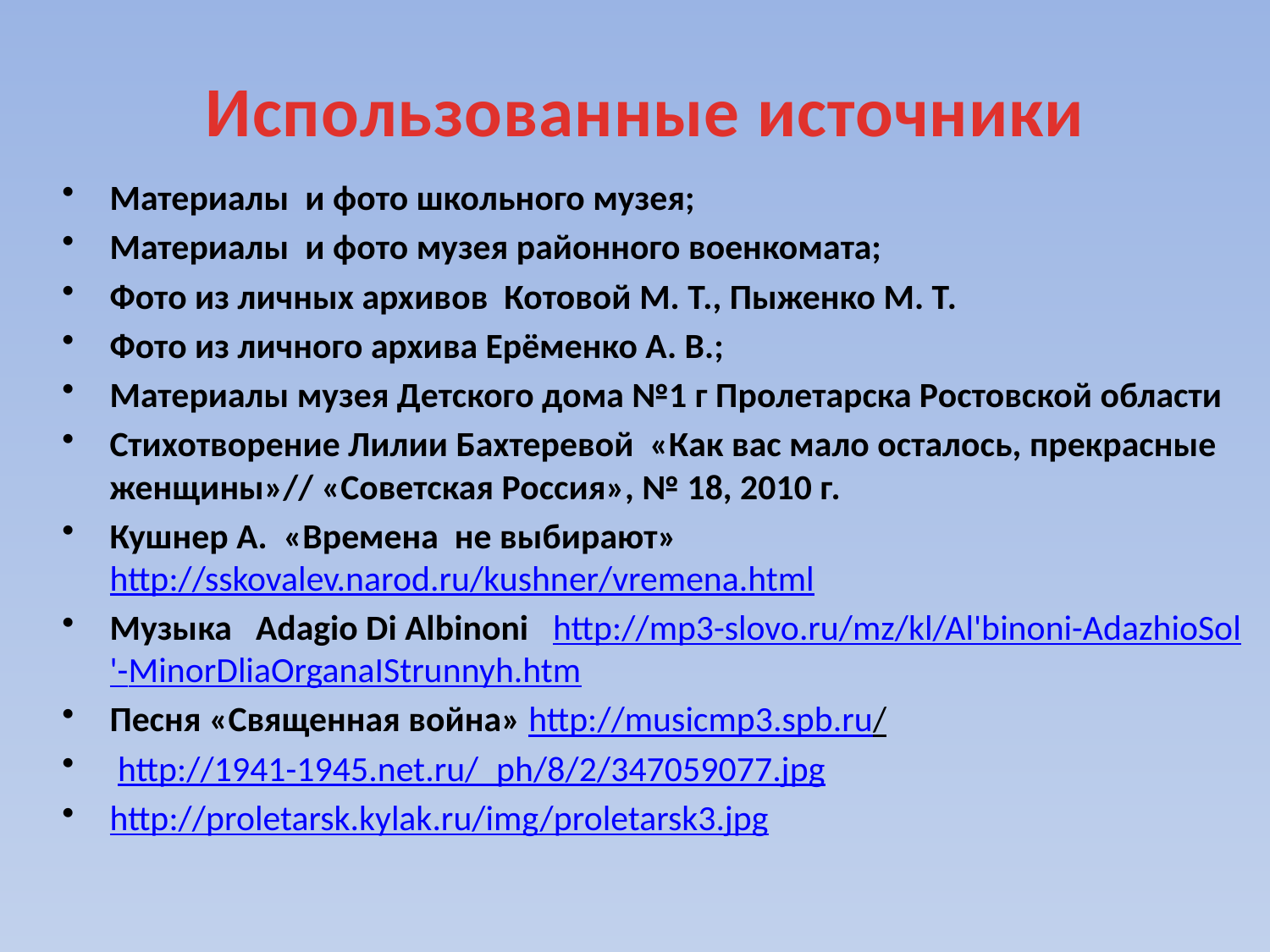

Использованные источники
Материалы  и фото школьного музея;
Материалы  и фото музея районного военкомата;
Фото из личных архивов  Котовой М. Т., Пыженко М. Т.
Фото из личного архива Ерёменко А. В.;
Материалы музея Детского дома №1 г Пролетарска Ростовской области
Стихотворение Лилии Бахтеревой  «Как вас мало осталось, прекрасные женщины»// «Советская Россия», № 18, 2010 г.
Кушнер А.  «Времена  не выбирают»  http://sskovalev.narod.ru/kushner/vremena.html
Музыка   Adagio Di Albinoni   http://mp3-slovo.ru/mz/kl/Al'binoni-AdazhioSol'-MinorDliaOrganaIStrunnyh.htm
Песня «Священная война» http://musicmp3.spb.ru/
 http://1941-1945.net.ru/_ph/8/2/347059077.jpg
http://proletarsk.kylak.ru/img/proletarsk3.jpg